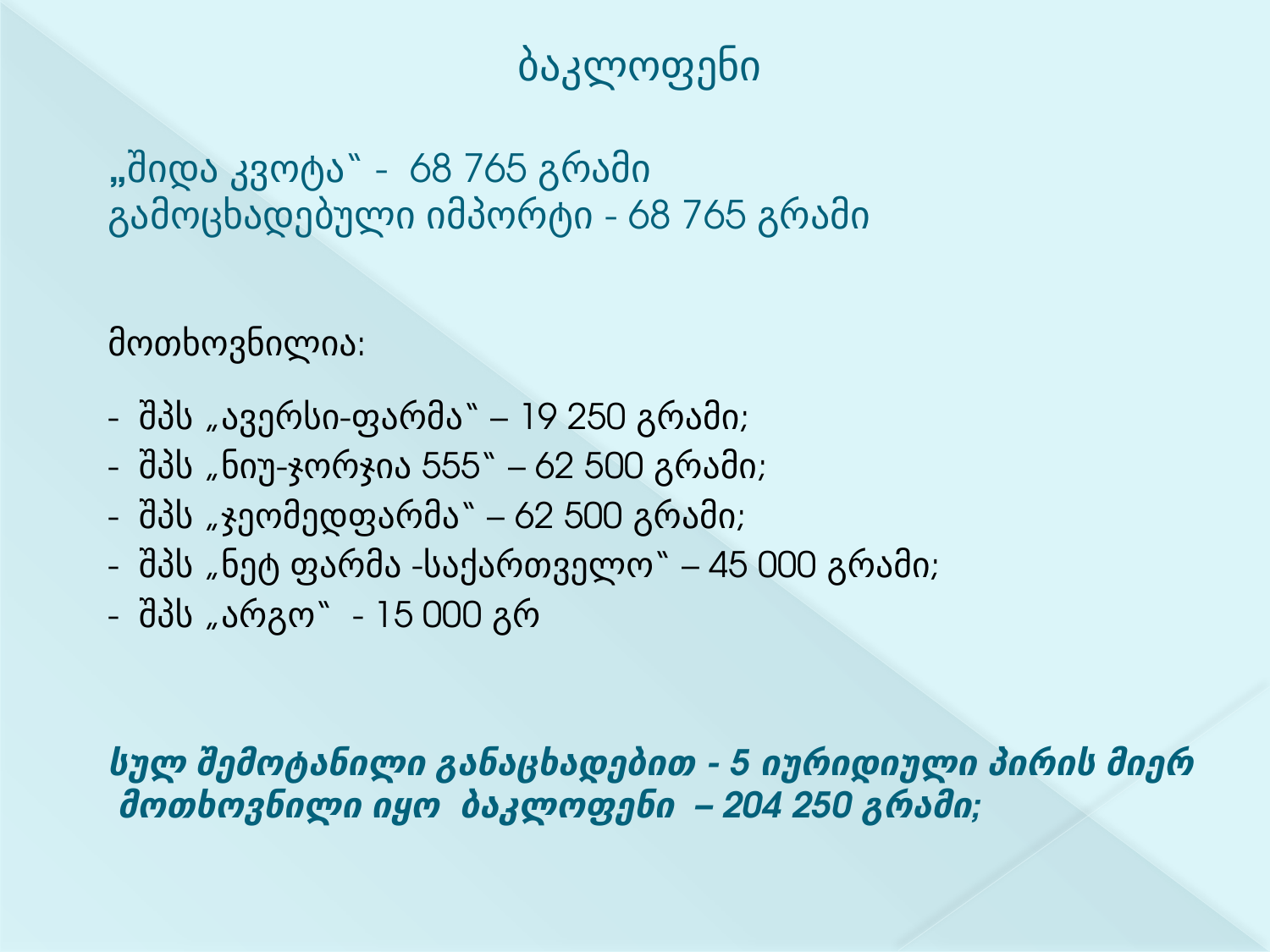

ბაკლოფენი

 „შიდა კვოტა“ -  68 765 გრამი
 გამოცხადებული იმპორტი - 68 765 გრამი

მოთხოვნილია:

-  შპს „ავერსი-ფარმა“ – 19 250 გრამი;
-  შპს „ნიუ-ჯორჯია 555“ – 62 500 გრამი;
-  შპს „ჯეომედფარმა“ – 62 500 გრამი;
-  შპს „ნეტ ფარმა -საქართველო“ – 45 000 გრამი;
-  შპს „არგო“  - 15 000 გრ

სულ შემოტანილი განაცხადებით - 5 იურიდიული პირის მიერ  მოთხოვნილი იყო  ბაკლოფენი  – 204 250 გრამი;